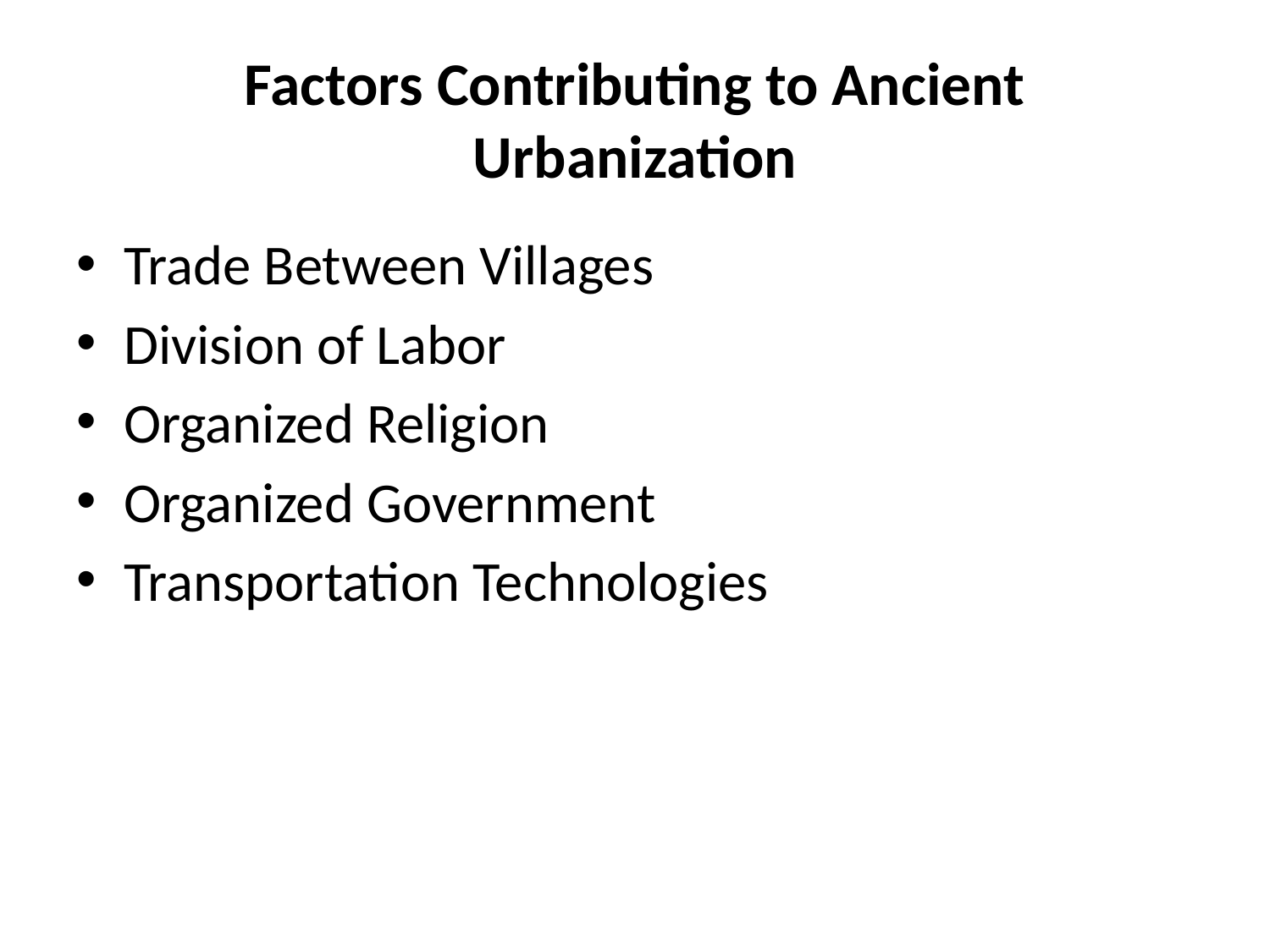

# Factors Contributing to Ancient Urbanization
Trade Between Villages
Division of Labor
Organized Religion
Organized Government
Transportation Technologies